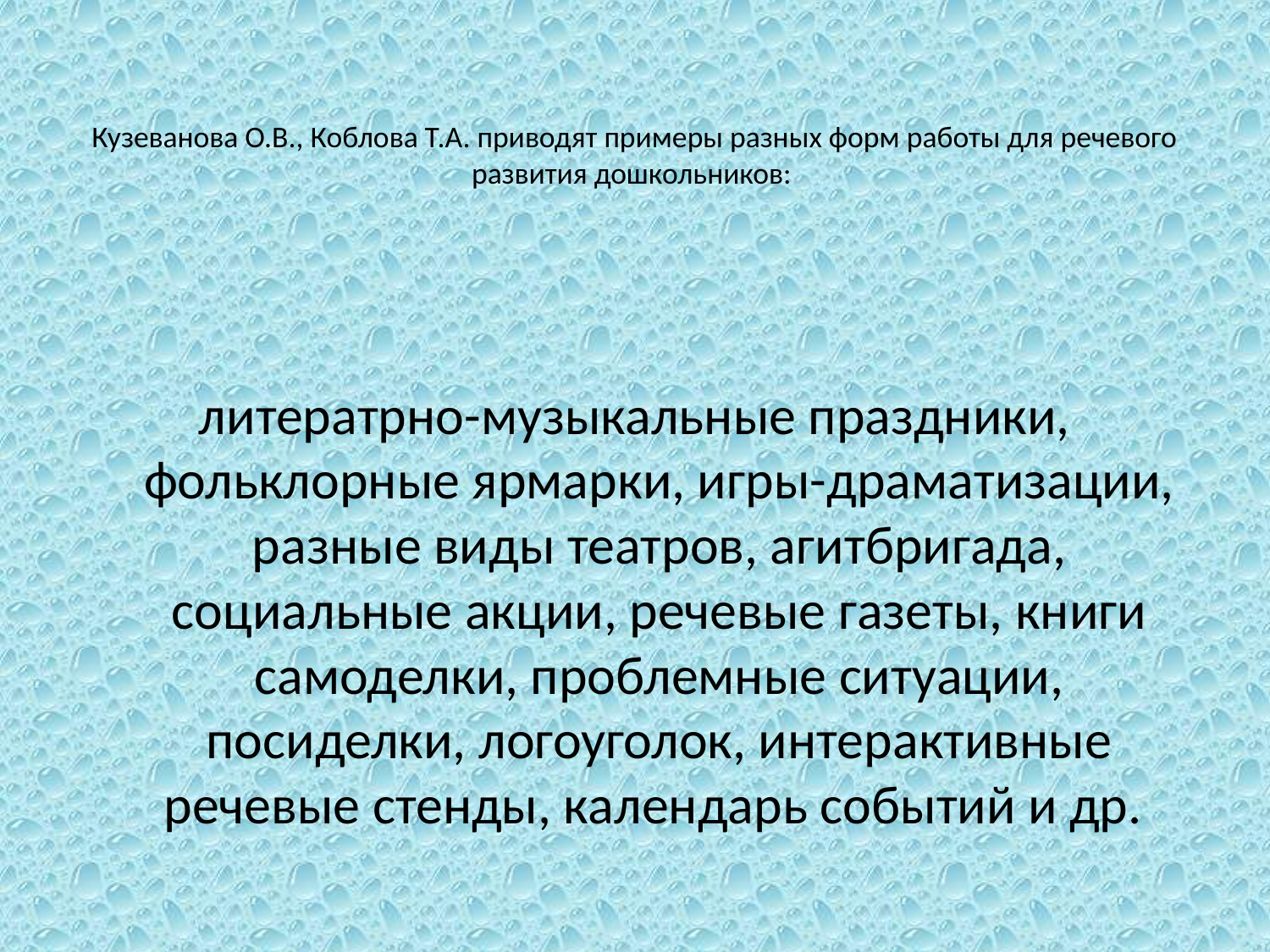

# Кузеванова О.В., Коблова Т.А. приводят примеры разных форм работы для речевого развития дошкольников:

литератрно-музыкальные праздники, фольклорные ярмарки, игры-драматизации, разные виды театров, агитбригада, социальные акции, речевые газеты, книги самоделки, проблемные ситуации, посиделки, логоуголок, интерактивные речевые стенды, календарь событий и др.